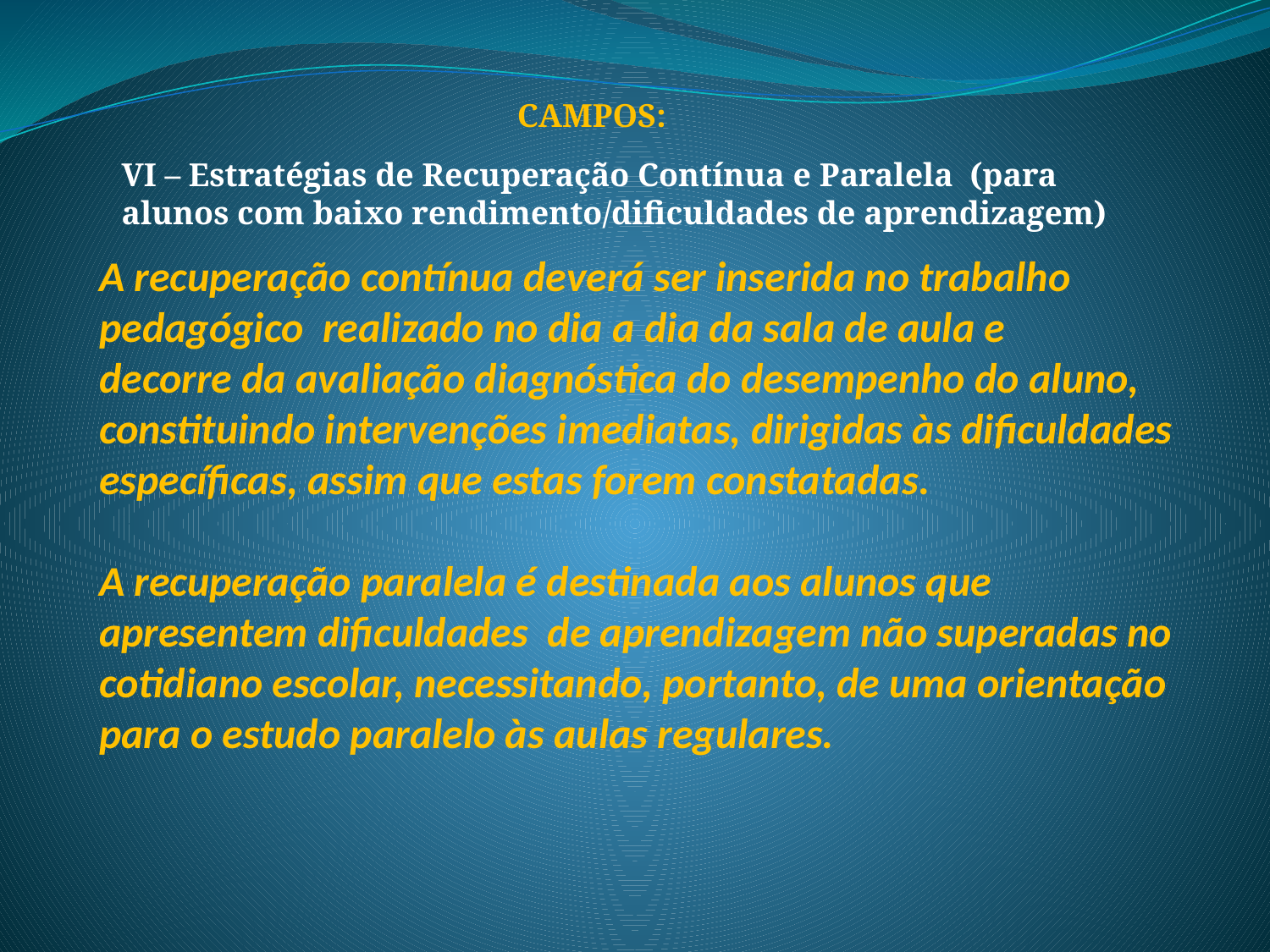

CAMPOS:
VI – Estratégias de Recuperação Contínua e Paralela  (para alunos com baixo rendimento/dificuldades de aprendizagem)
# A recuperação contínua deverá ser inserida no trabalho pedagógico  realizado no dia a dia da sala de aula e decorre da avaliação diagnóstica do desempenho do aluno, constituindo intervenções imediatas, dirigidas às dificuldades específicas, assim que estas forem constatadas. A recuperação paralela é destinada aos alunos que apresentem dificuldades  de aprendizagem não superadas no cotidiano escolar, necessitando, portanto, de uma orientação para o estudo paralelo às aulas regulares.